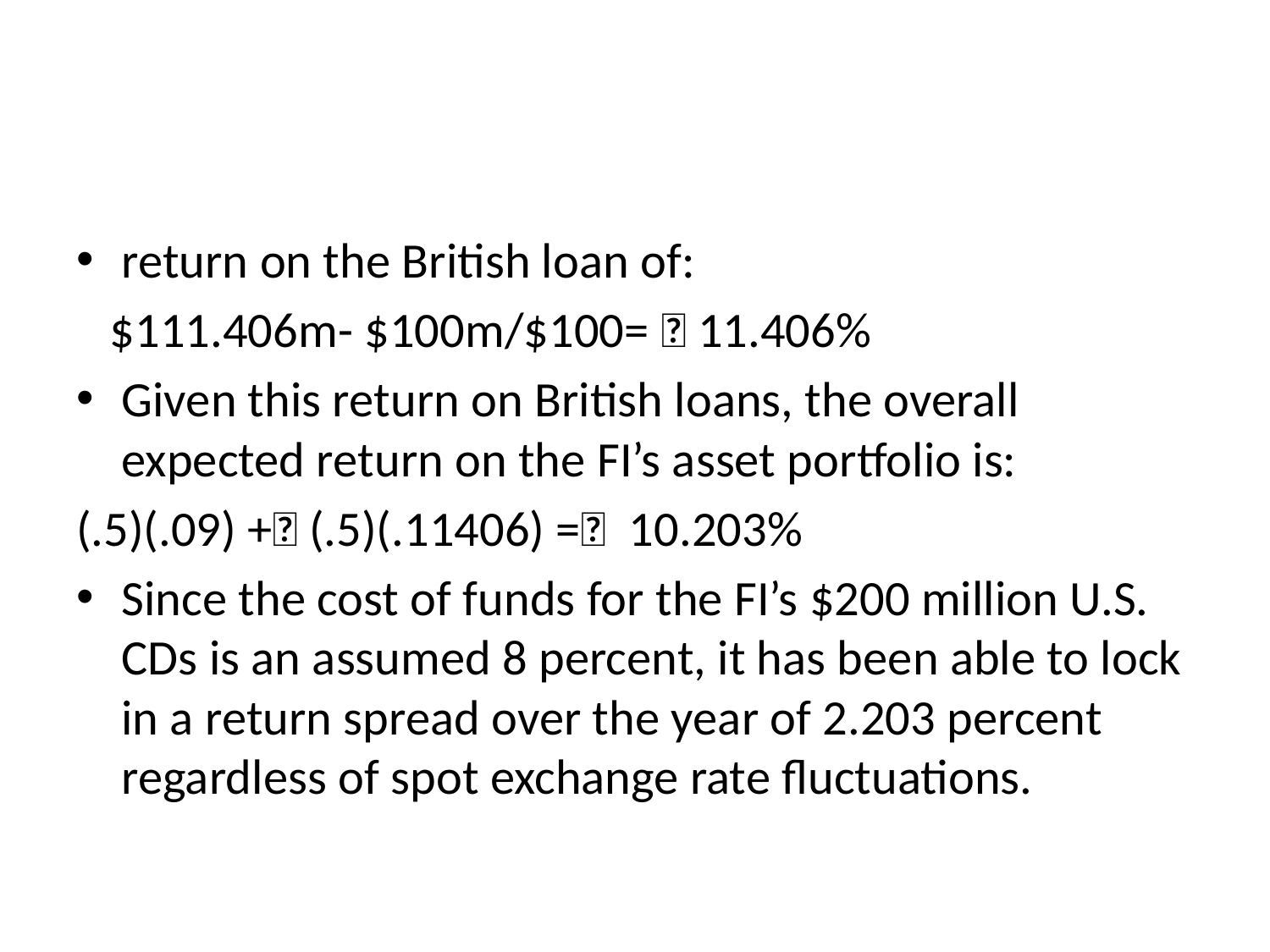

#
return on the British loan of:
   $111.406m- $100m/$100= 􏰀 11.406%
Given this return on British loans, the overall expected return on the FI’s asset portfolio is:
(.5)(.09) +􏰃 (.5)(.11406) =􏰀  10.203%
Since the cost of funds for the FI’s $200 million U.S. CDs is an assumed 8 percent, it has been able to lock in a return spread over the year of 2.203 percent regardless of spot exchange rate fluctuations.